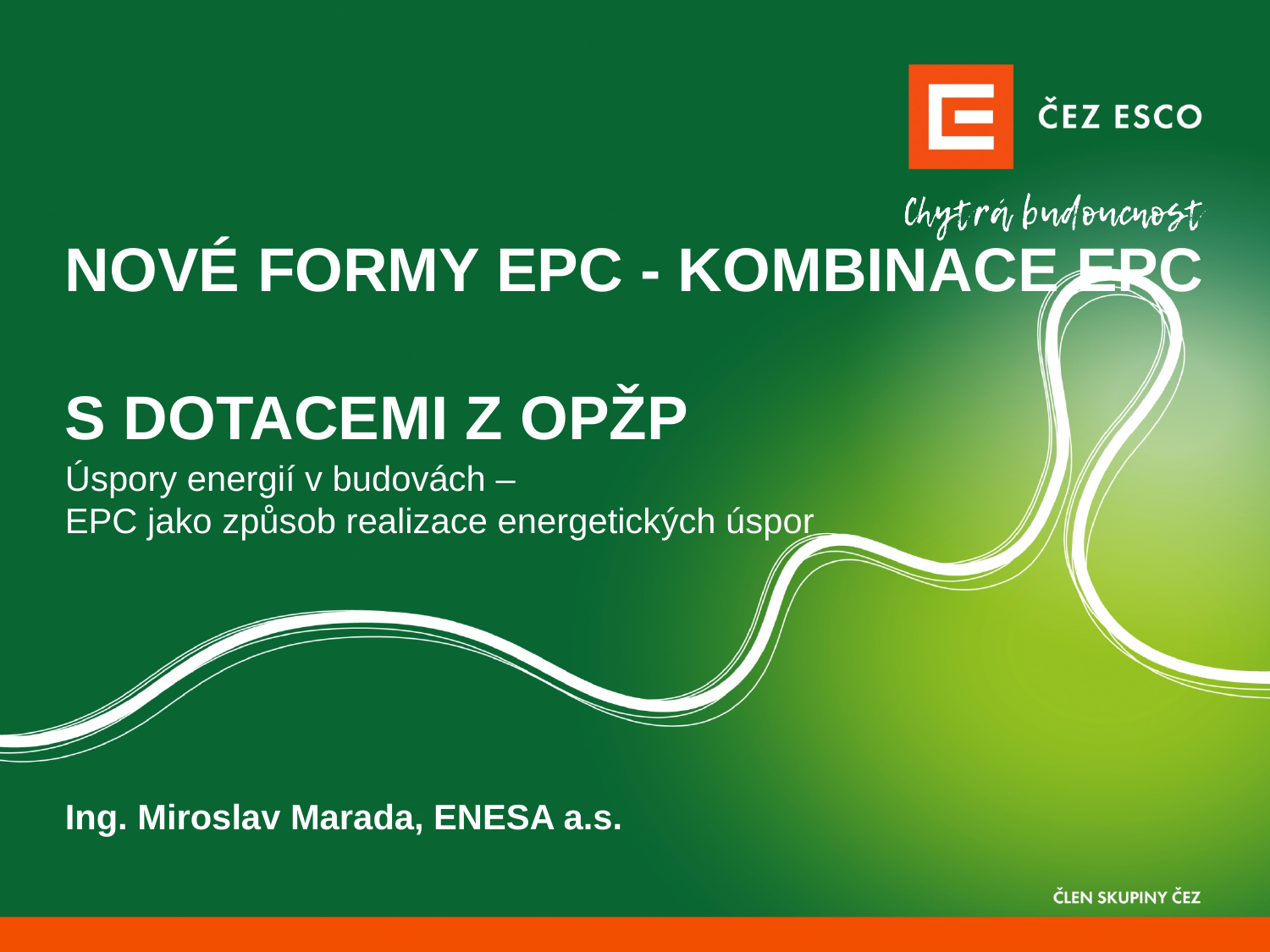

# Nové formy EPC - kombinace EPC s dotacemi z OPŽP
Úspory energií v budovách –
EPC jako způsob realizace energetických úspor

Ing. Miroslav Marada, ENESA a.s.